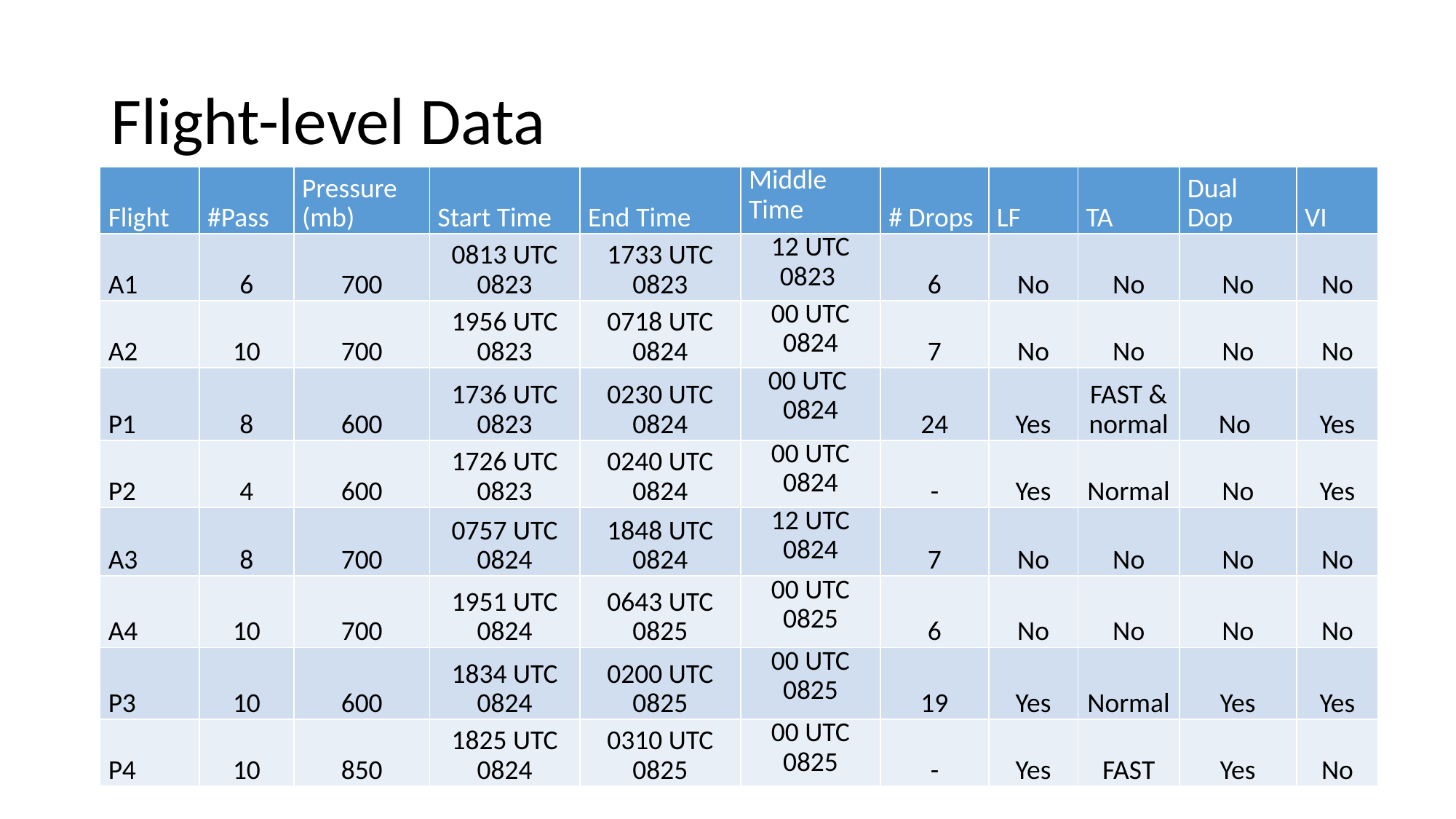

# Flight-level Data
| Flight | #Pass | Pressure (mb) | Start Time | End Time | Middle Time | # Drops | LF | TA | Dual Dop | VI |
| --- | --- | --- | --- | --- | --- | --- | --- | --- | --- | --- |
| A1 | 6 | 700 | 0813 UTC 0823 | 1733 UTC 0823 | 12 UTC 0823 | 6 | No | No | No | No |
| A2 | 10 | 700 | 1956 UTC 0823 | 0718 UTC 0824 | 00 UTC 0824 | 7 | No | No | No | No |
| P1 | 8 | 600 | 1736 UTC 0823 | 0230 UTC 0824 | 00 UTC 0824 | 24 | Yes | FAST & normal | No | Yes |
| P2 | 4 | 600 | 1726 UTC 0823 | 0240 UTC 0824 | 00 UTC 0824 | - | Yes | Normal | No | Yes |
| A3 | 8 | 700 | 0757 UTC 0824 | 1848 UTC 0824 | 12 UTC 0824 | 7 | No | No | No | No |
| A4 | 10 | 700 | 1951 UTC 0824 | 0643 UTC 0825 | 00 UTC 0825 | 6 | No | No | No | No |
| P3 | 10 | 600 | 1834 UTC 0824 | 0200 UTC 0825 | 00 UTC 0825 | 19 | Yes | Normal | Yes | Yes |
| P4 | 10 | 850 | 1825 UTC 0824 | 0310 UTC 0825 | 00 UTC 0825 | - | Yes | FAST | Yes | No |